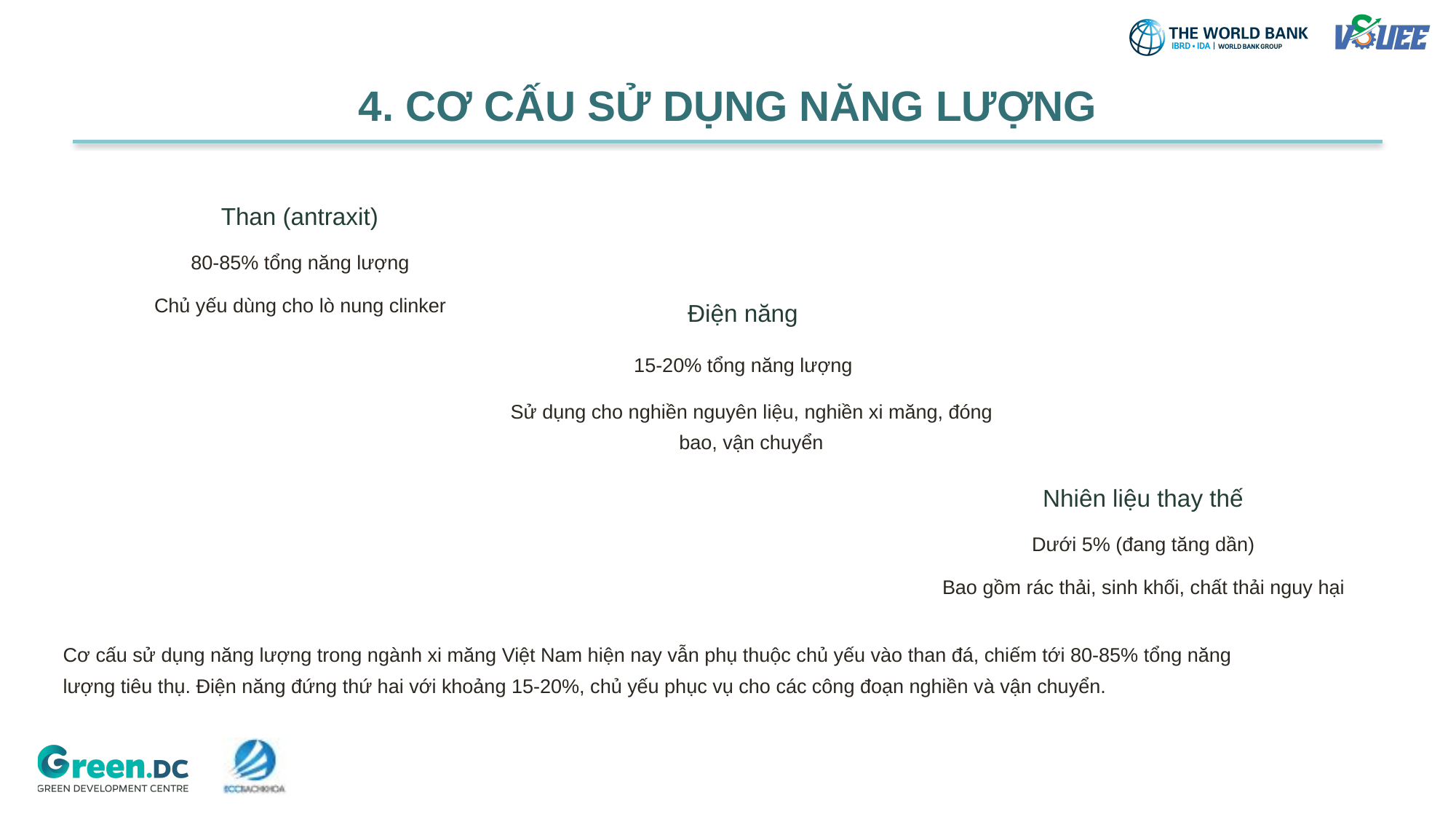

# 4. CƠ CẤU SỬ DỤNG NĂNG LƯỢNG
Than (antraxit)
80-85% tổng năng lượng
Chủ yếu dùng cho lò nung clinker
Điện năng
15-20% tổng năng lượng
Sử dụng cho nghiền nguyên liệu, nghiền xi măng, đóng bao, vận chuyển
Nhiên liệu thay thế
Dưới 5% (đang tăng dần)
Bao gồm rác thải, sinh khối, chất thải nguy hại
Cơ cấu sử dụng năng lượng trong ngành xi măng Việt Nam hiện nay vẫn phụ thuộc chủ yếu vào than đá, chiếm tới 80-85% tổng năng lượng tiêu thụ. Điện năng đứng thứ hai với khoảng 15-20%, chủ yếu phục vụ cho các công đoạn nghiền và vận chuyển.
Nhiên liệu thay thế như rác thải, sinh khối và chất thải nguy hại mới chỉ chiếm dưới 5% tổng năng lượng sử dụng, nhưng đang có xu hướng tăng dần khi các nhà máy bắt đầu áp dụng các giải pháp thân thiện với môi trường hơn.